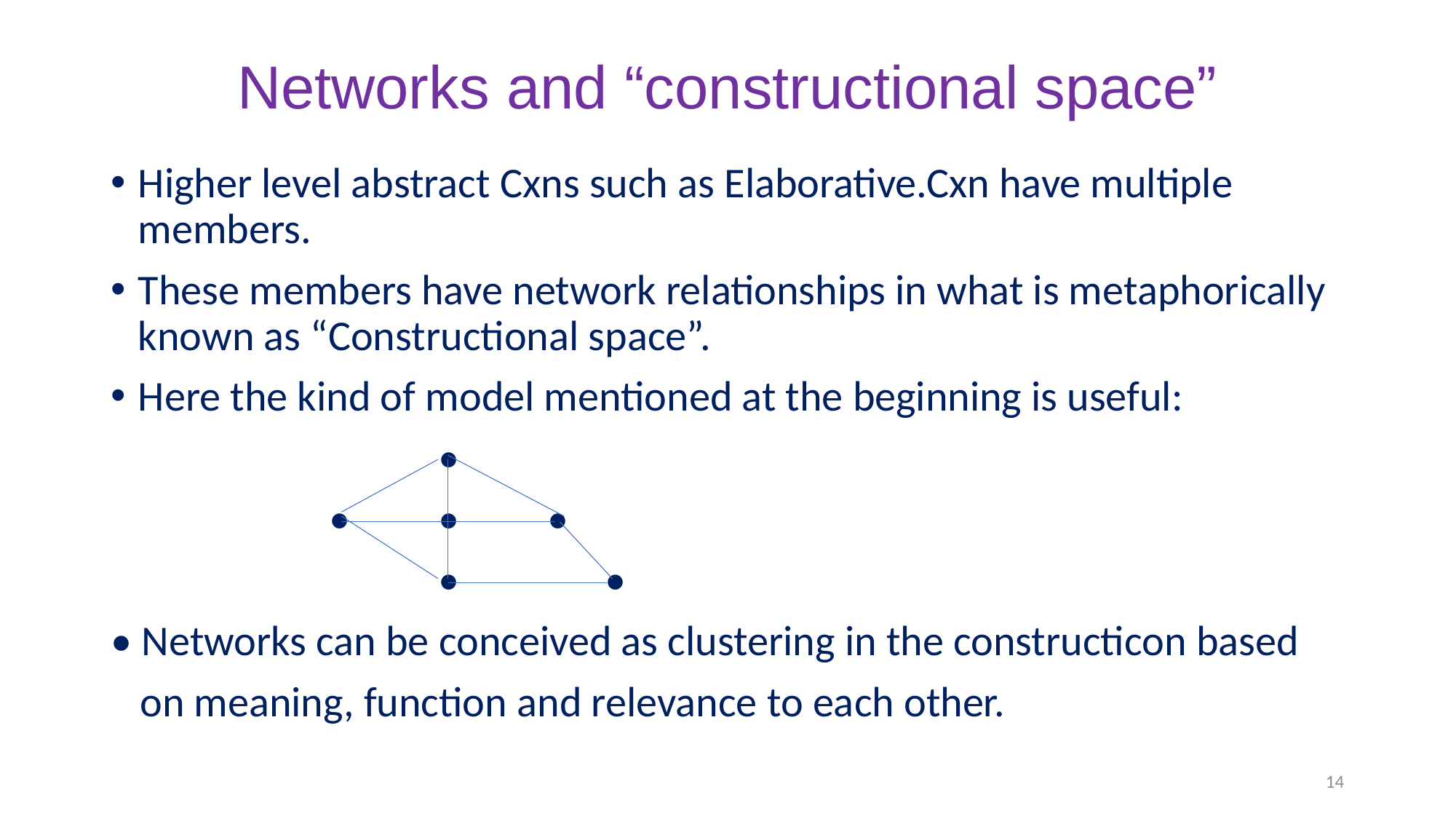

# Networks and “constructional space”
Higher level abstract Cxns such as Elaborative.Cxn have multiple members.
These members have network relationships in what is metaphorically known as “Constructional space”.
Here the kind of model mentioned at the beginning is useful:
			•
		•	•	•
			•	      •
• Networks can be conceived as clustering in the constructicon based
   on meaning, function and relevance to each other.

14